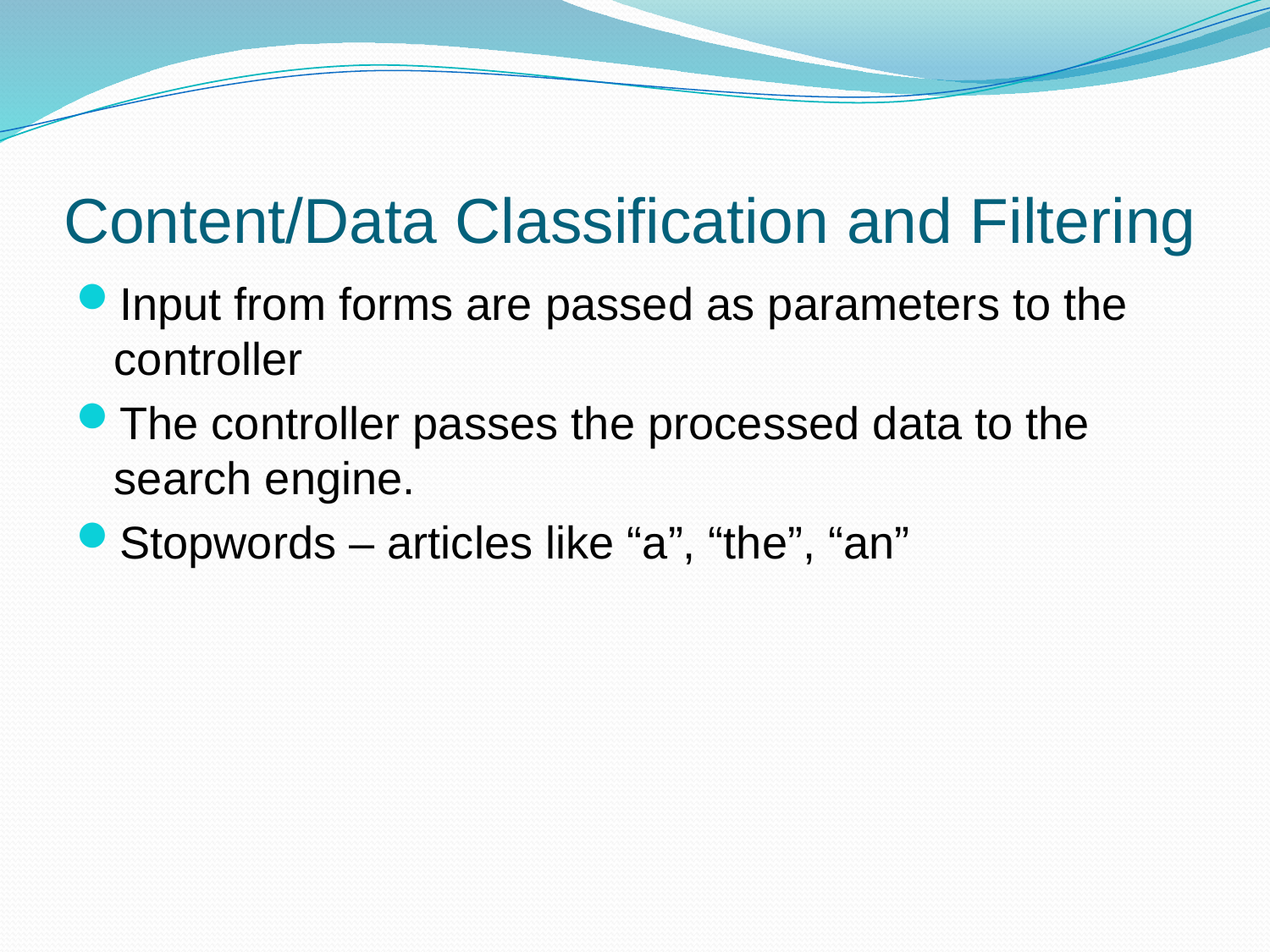

# Content/Data Classification and Filtering
Input from forms are passed as parameters to the controller
The controller passes the processed data to the search engine.
Stopwords – articles like “a”, “the”, “an”